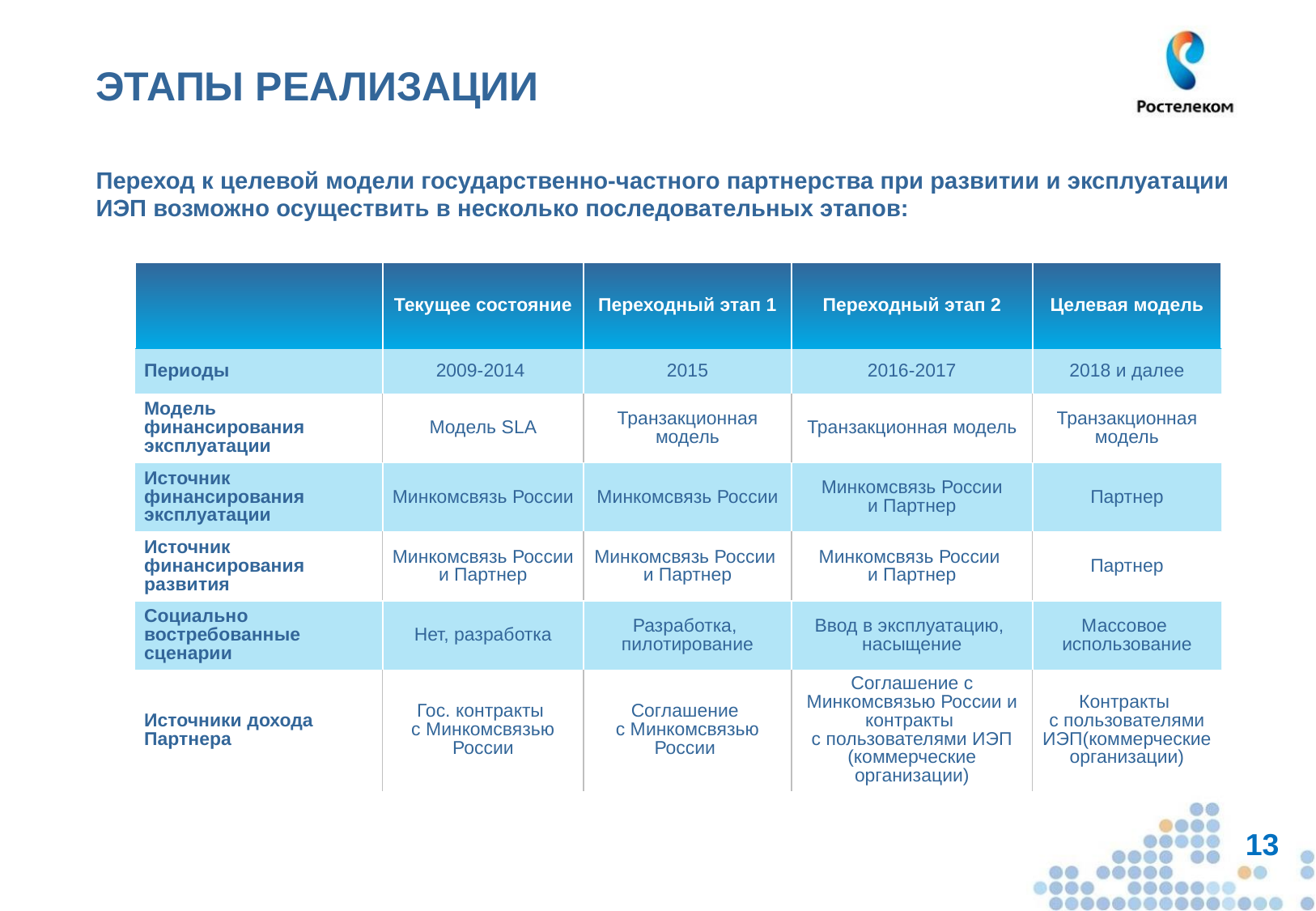

# ЭТАПЫ РЕАЛИЗАЦИИ
Переход к целевой модели государственно-частного партнерства при развитии и эксплуатации ИЭП возможно осуществить в несколько последовательных этапов:

|  | Текущее состояние | Переходный этап 1 | Переходный этап 2 | Целевая модель |
| --- | --- | --- | --- | --- |
| Периоды | 2009-2014 | 2015 | 2016-2017 | 2018 и далее |
| Модель финансирования эксплуатации | Модель SLA | Транзакционная модель | Транзакционная модель | Транзакционная модель |
| Источник финансирования эксплуатации | Минкомсвязь России | Минкомсвязь России | Минкомсвязь России и Партнер | Партнер |
| Источник финансирования развития | Минкомсвязь России и Партнер | Минкомсвязь России и Партнер | Минкомсвязь России и Партнер | Партнер |
| Социально востребованные сценарии | Нет, разработка | Разработка, пилотирование | Ввод в эксплуатацию, насыщение | Массовое использование |
| Источники дохода Партнера | Гос. контракты с Минкомсвязью России | Соглашение с Минкомсвязью России | Соглашение с Минкомсвязью России и контракты с пользователями ИЭП (коммерческие организации) | Контракты с пользователями ИЭП(коммерческие организации) |
13